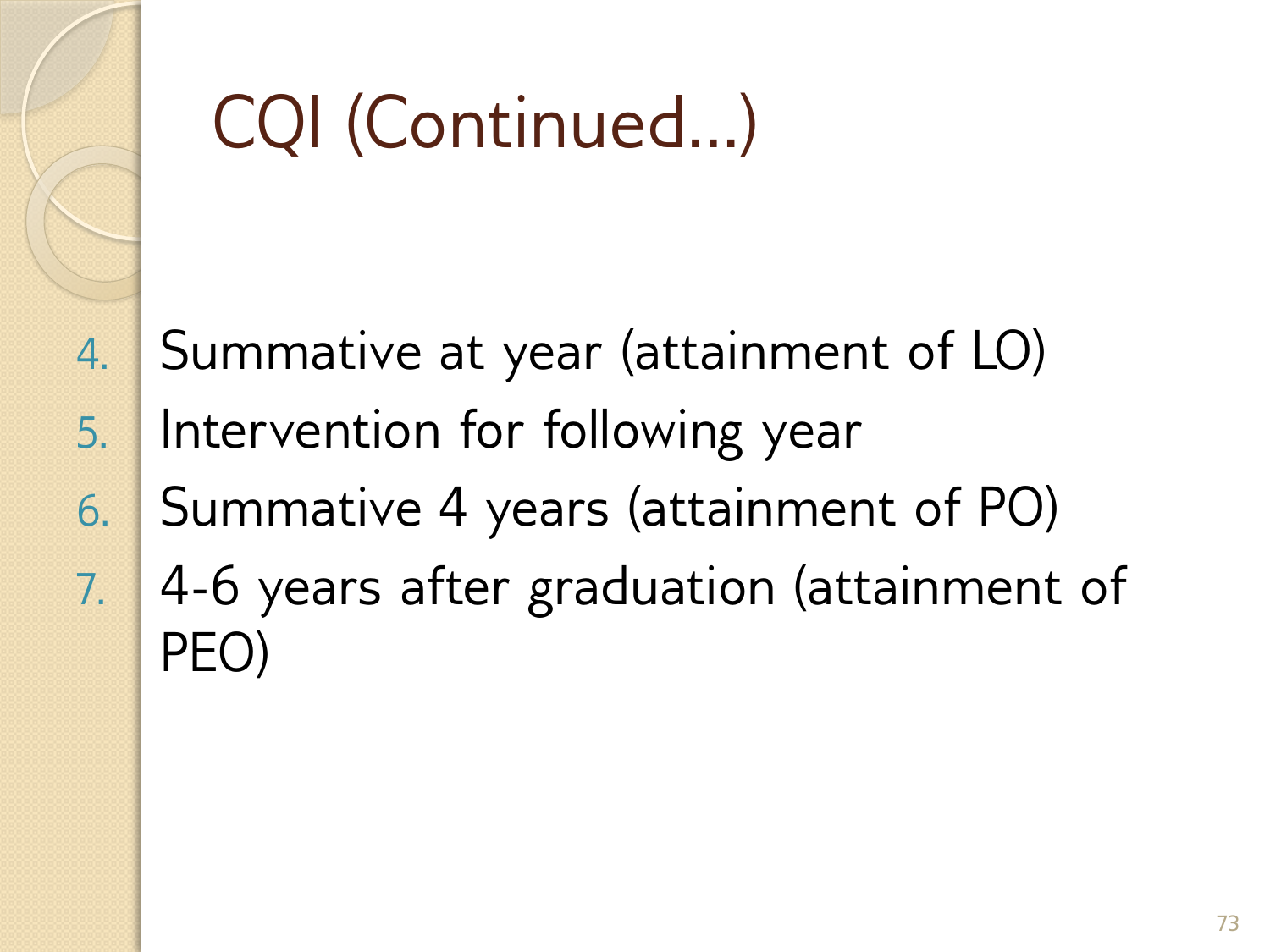

# CQI (Continued…)
Summative at year (attainment of LO)
Intervention for following year
Summative 4 years (attainment of PO)
4-6 years after graduation (attainment of PEO)
73